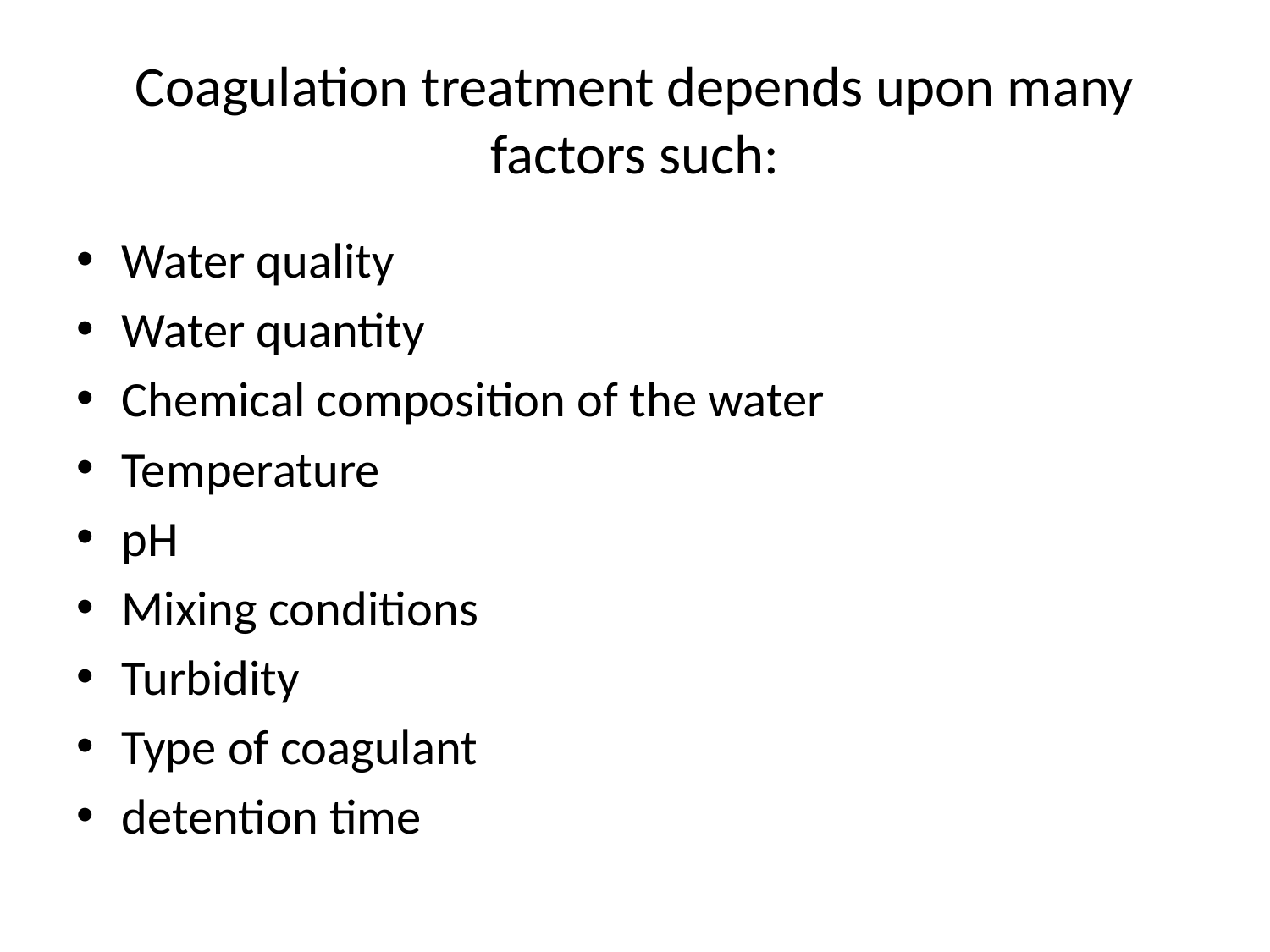

# Coagulation treatment depends upon many factors such:
Water quality
Water quantity
Chemical composition of the water
Temperature
pH
Mixing conditions
Turbidity
Type of coagulant
detention time